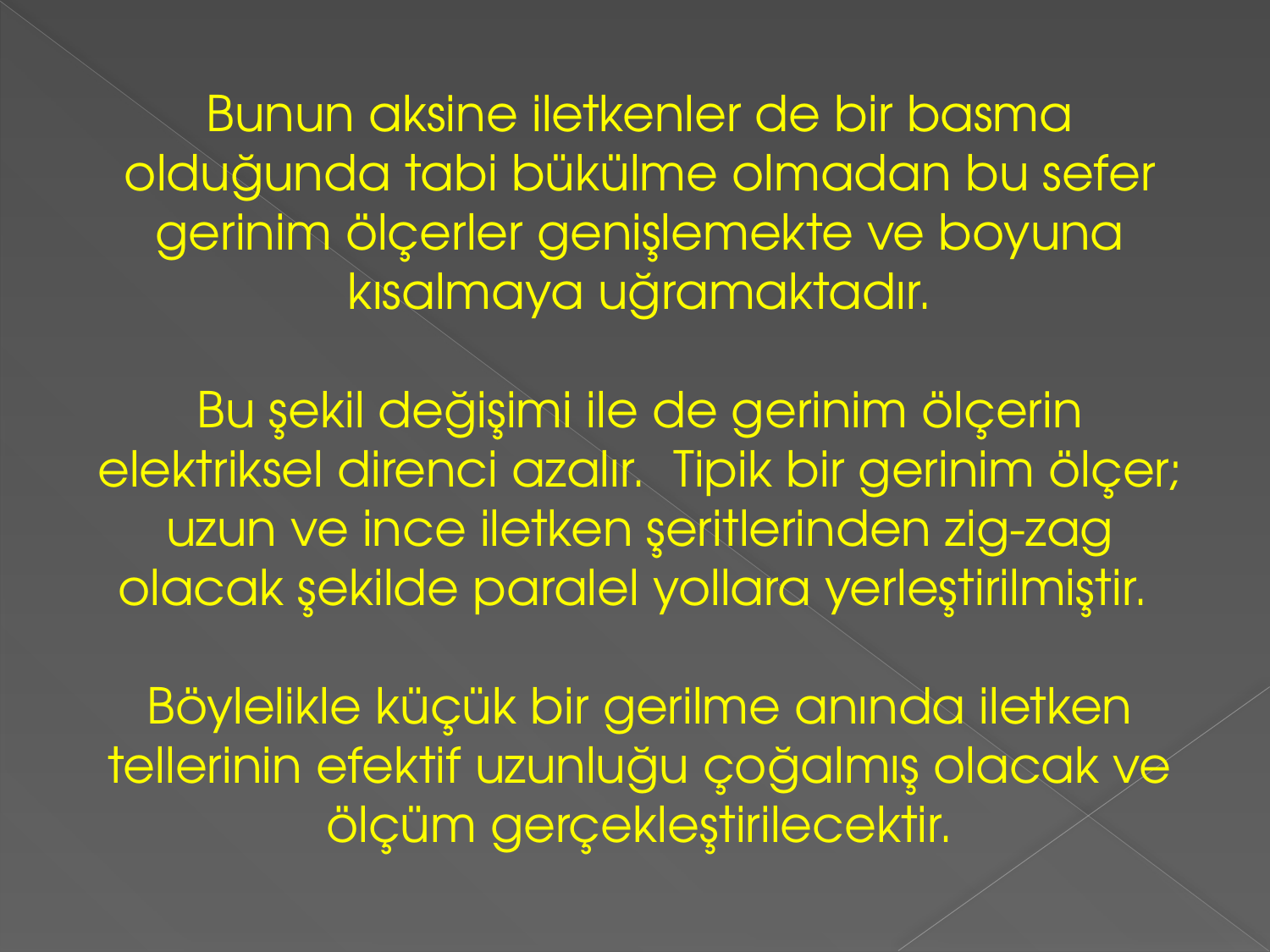

Bunun aksine iletkenler de bir basma olduğunda tabi bükülme olmadan bu sefer gerinim ölçerler genişlemekte ve boyuna kısalmaya uğramaktadır.

Bu şekil değişimi ile de gerinim ölçerin elektriksel direnci azalır.  Tipik bir gerinim ölçer; uzun ve ince iletken şeritlerinden zig-zag olacak şekilde paralel yollara yerleştirilmiştir.

Böylelikle küçük bir gerilme anında iletken tellerinin efektif uzunluğu çoğalmış olacak ve ölçüm gerçekleştirilecektir.